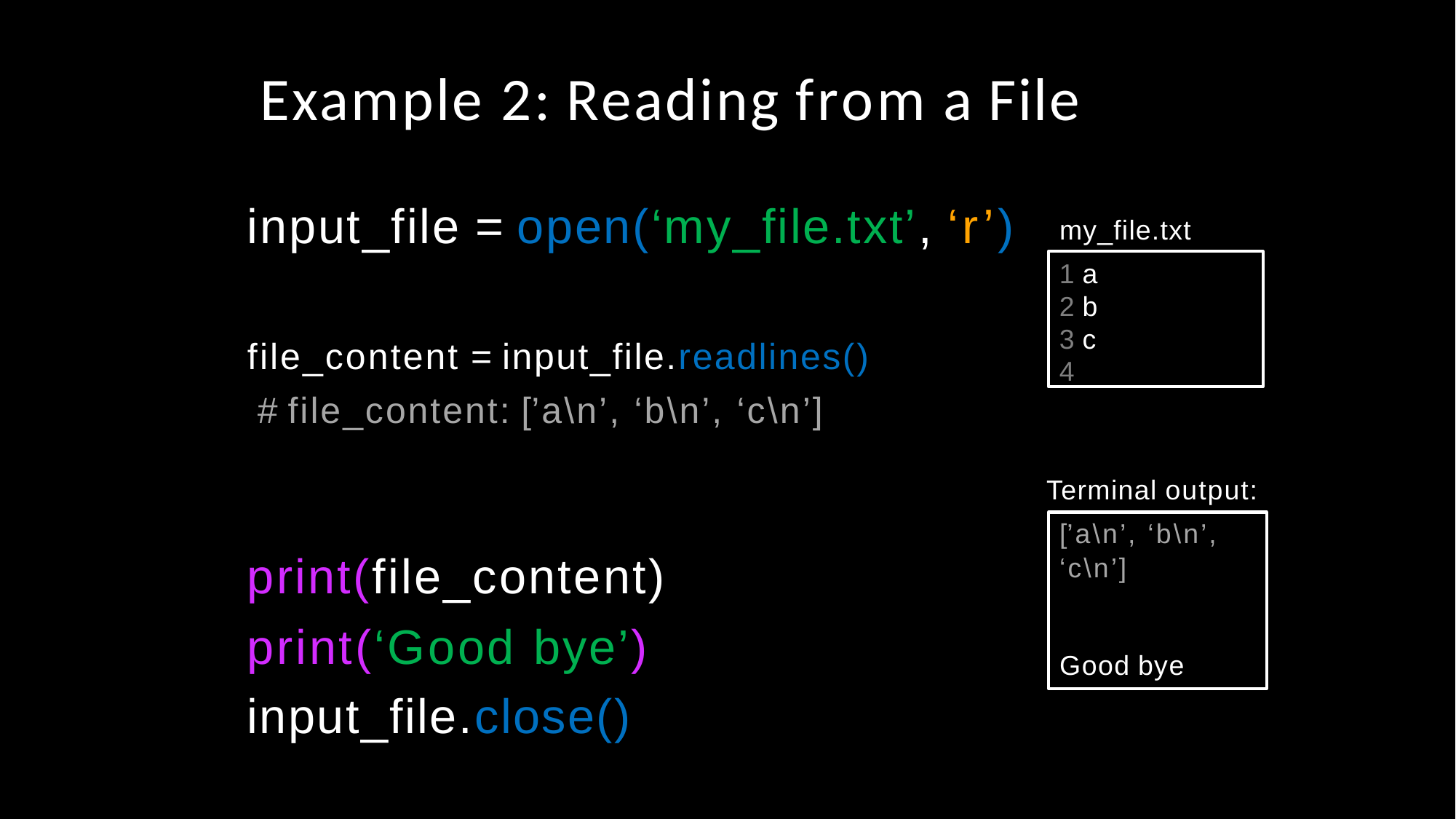

# Example 2: Reading from a File
input_file = open(‘my_file.txt’, ‘r’)
my_file.txt
a
b
c
4
file_content = input_file.readlines()
 # file_content: [’a\n’, ‘b\n’, ‘c\n’]
Terminal output:

[’a\n’, ‘b\n’,
‘c\n’]
print(file_content)
print(‘Good bye’)  input_file.close()
Good bye